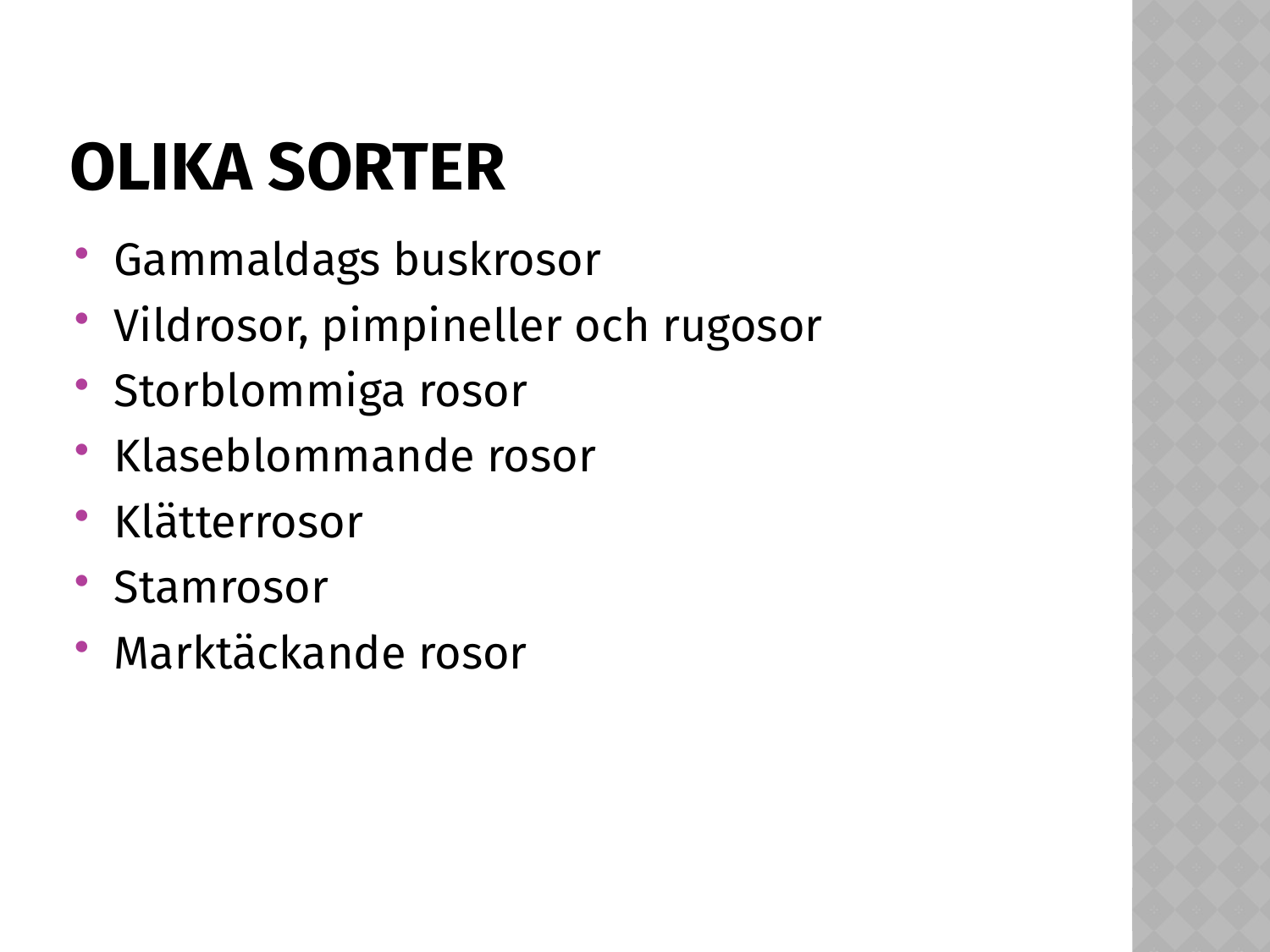

# Olika sorter
Gammaldags buskrosor
Vildrosor, pimpineller och rugosor
Storblommiga rosor
Klaseblommande rosor
Klätterrosor
Stamrosor
Marktäckande rosor